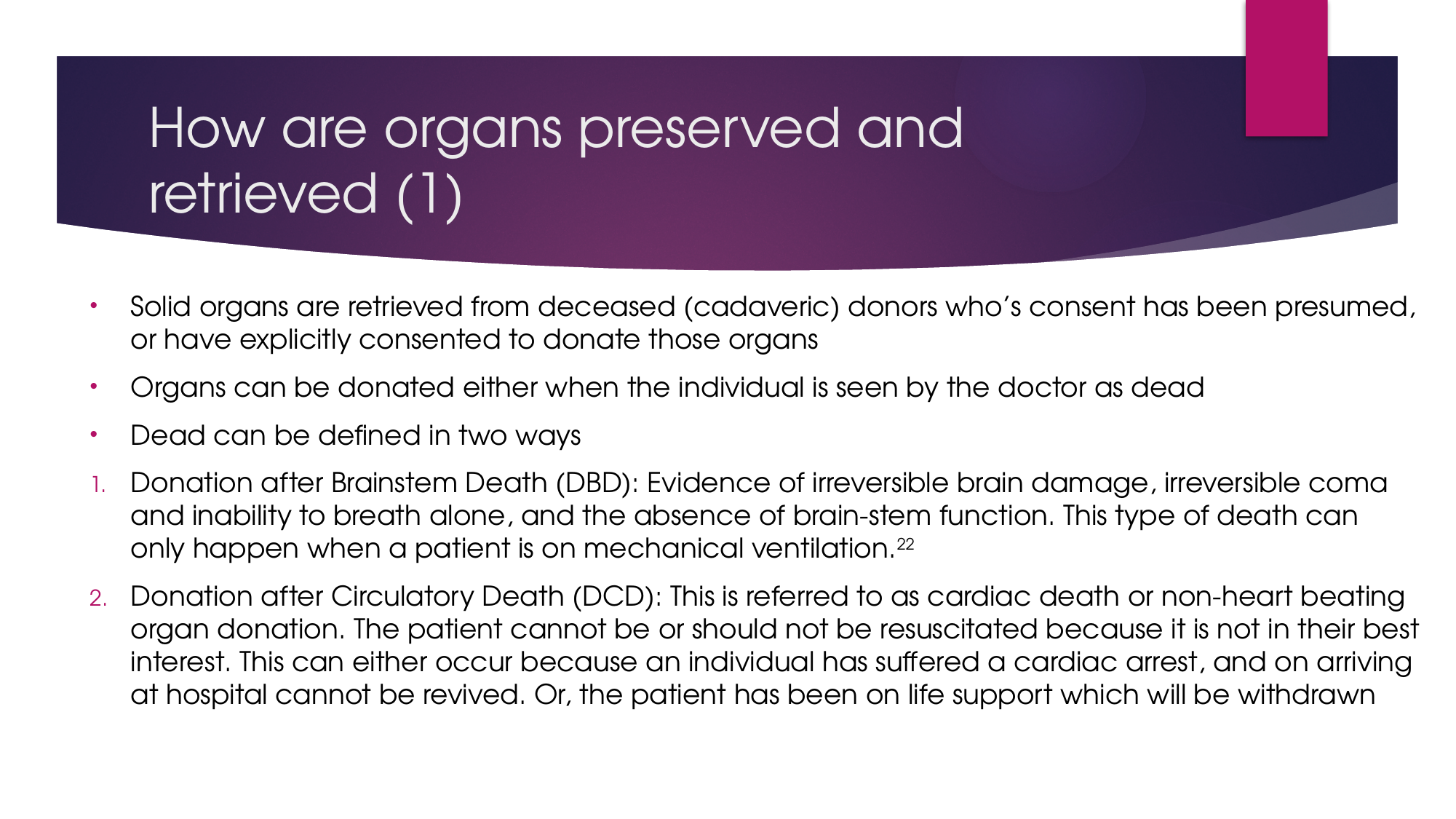

# How are organs preserved and retrieved (1)
Solid organs are retrieved from deceased (cadaveric) donors who’s consent has been presumed, or have explicitly consented to donate those organs
Organs can be donated either when the individual is seen by the doctor as dead
Dead can be defined in two ways
Donation after Brainstem Death (DBD): Evidence of irreversible brain damage, irreversible coma and inability to breath alone, and the absence of brain-stem function. This type of death can only happen when a patient is on mechanical ventilation.22
Donation after Circulatory Death (DCD): This is referred to as cardiac death or non-heart beating organ donation. The patient cannot be or should not be resuscitated because it is not in their best interest. This can either occur because an individual has suffered a cardiac arrest, and on arriving at hospital cannot be revived. Or, the patient has been on life support which will be withdrawn